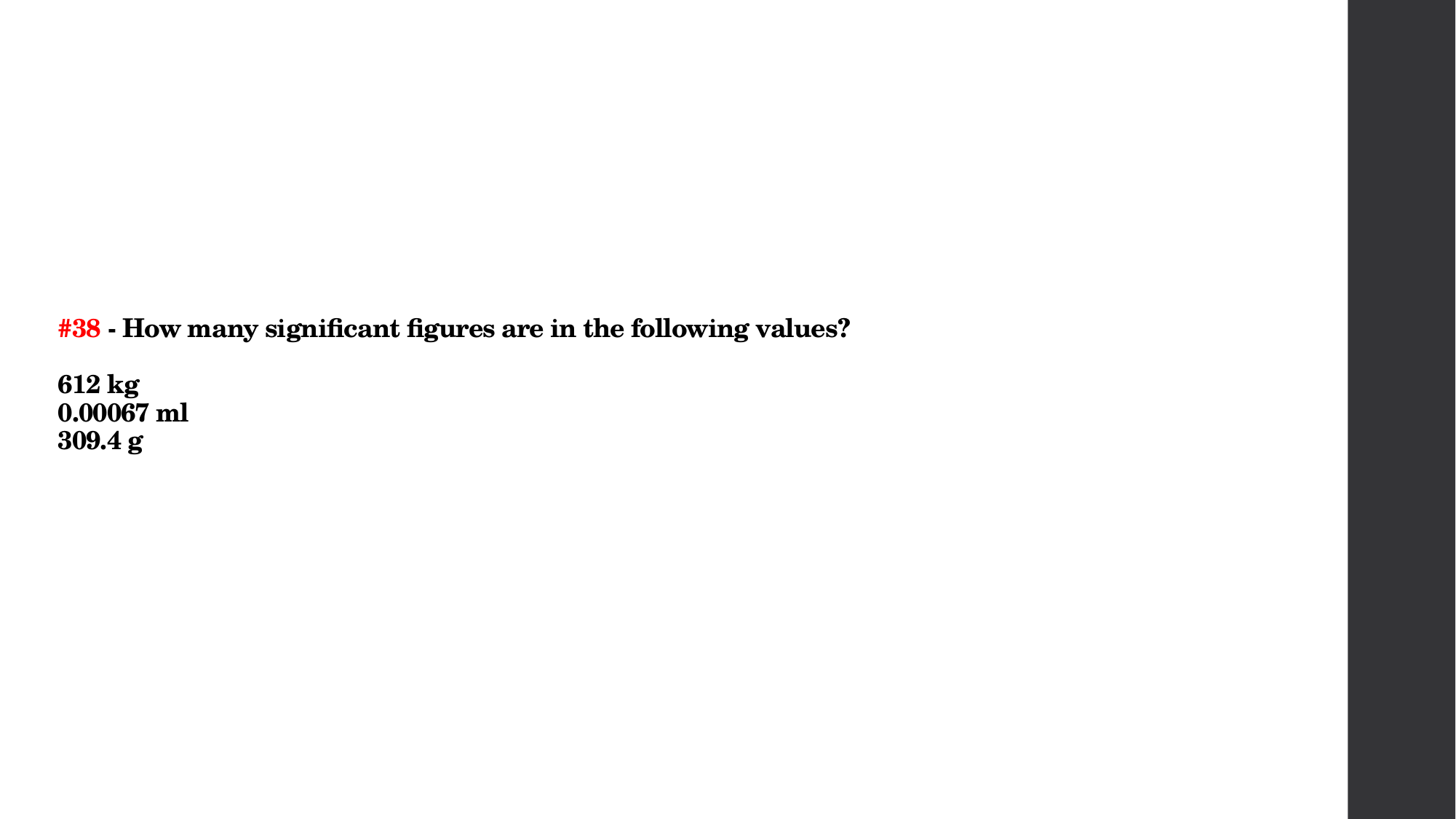

# #38 - How many significant figures are in the following values? 612 kg 0.00067 ml 309.4 g